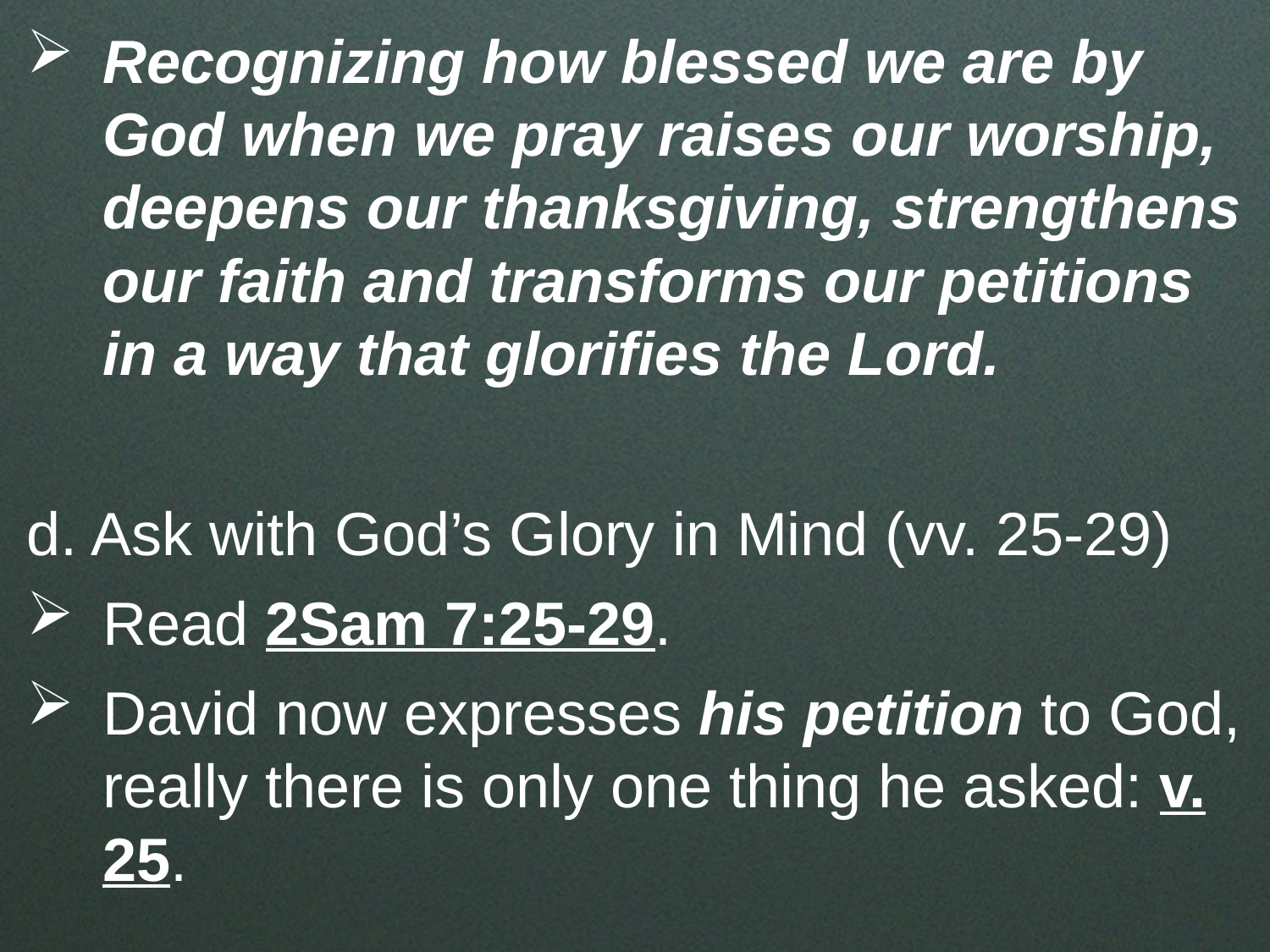

Recognizing how blessed we are by God when we pray raises our worship, deepens our thanksgiving, strengthens our faith and transforms our petitions in a way that glorifies the Lord.

d. Ask with God’s Glory in Mind (vv. 25-29)
Read 2Sam 7:25-29.
David now expresses his petition to God, really there is only one thing he asked: v. 25.